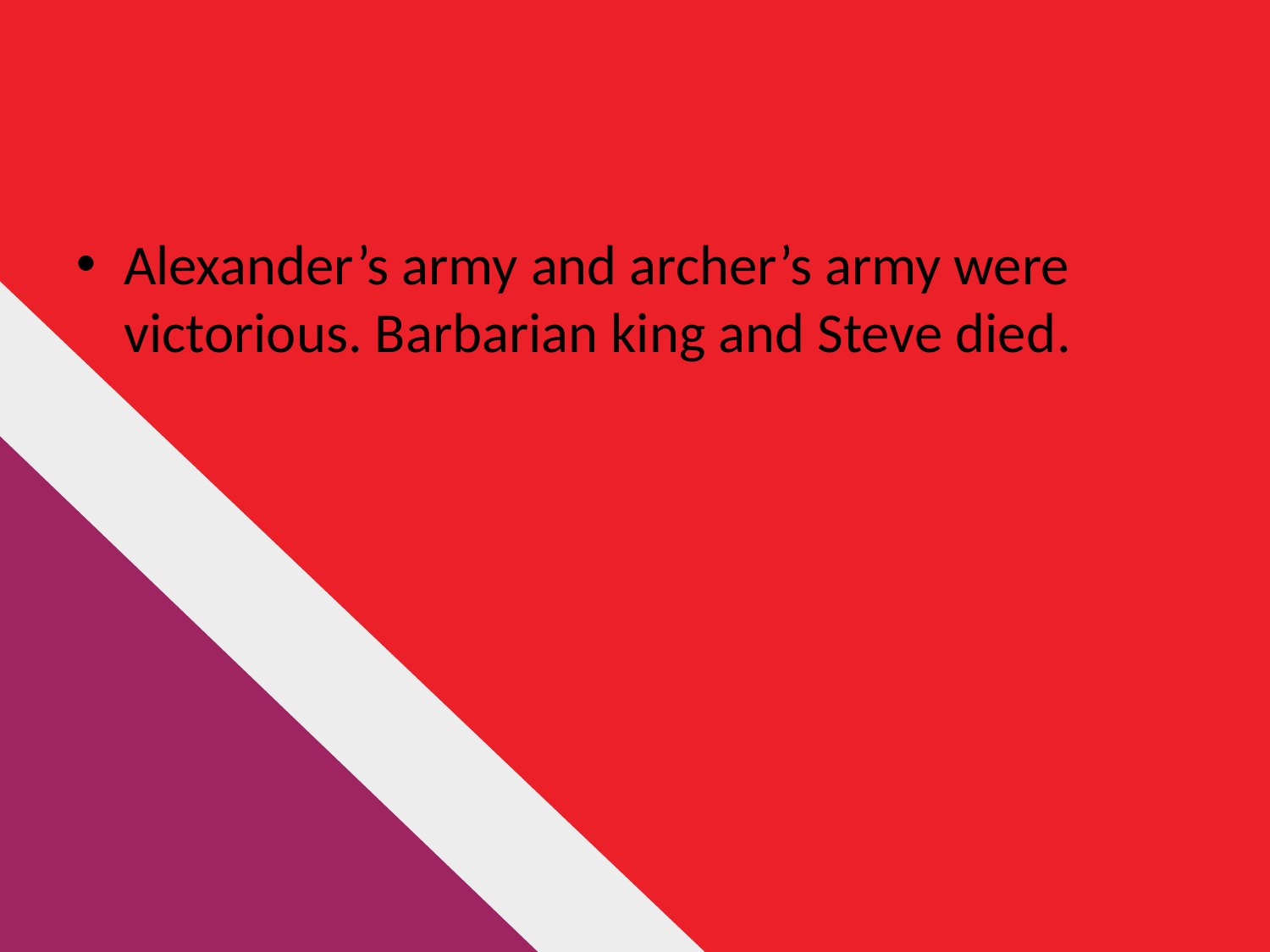

Alexander’s army and archer’s army were victorious. Barbarian king and Steve died.